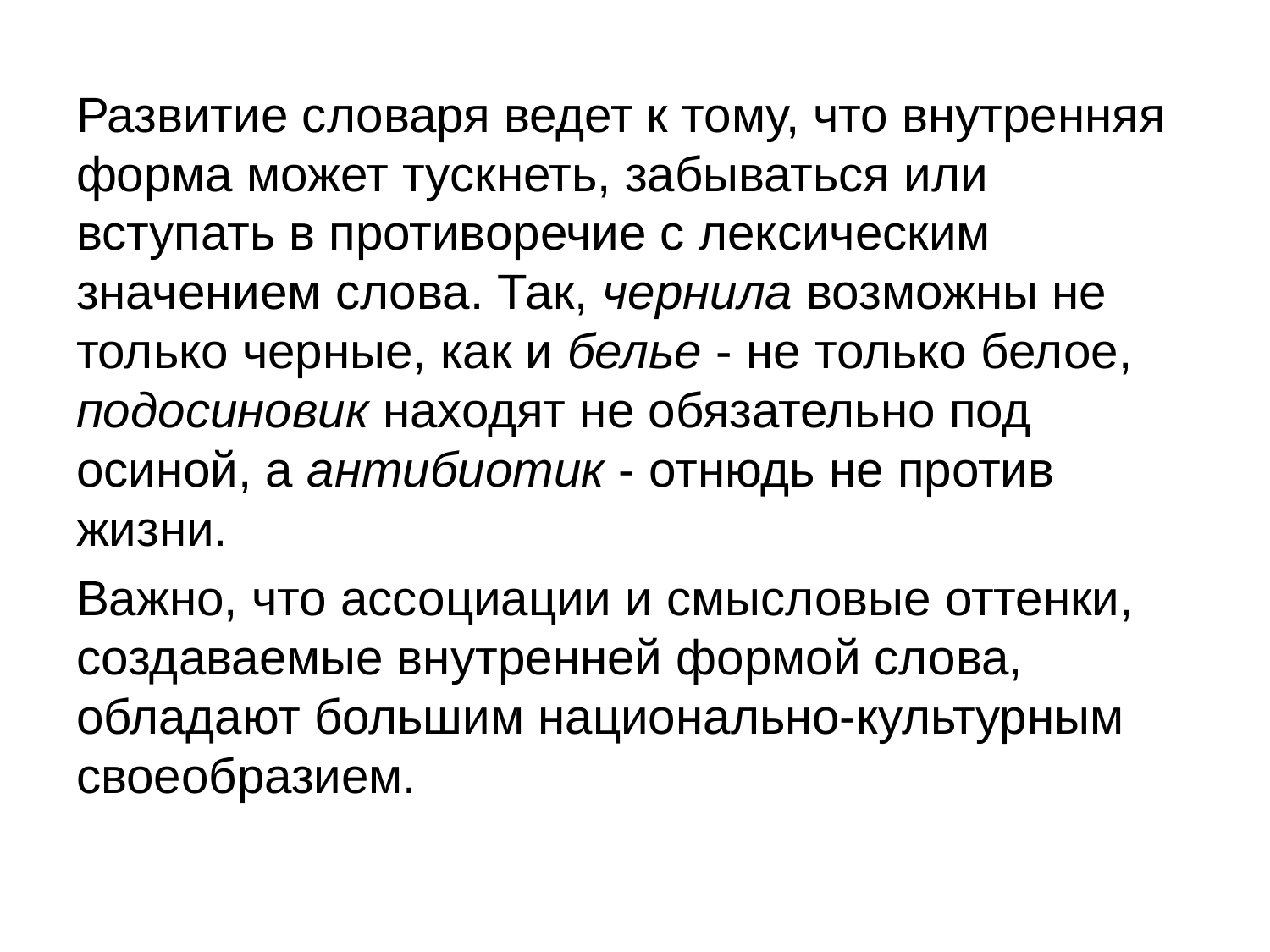

#
Развитие словаря ведет к тому, что внутренняя форма может тускнеть, забываться или вступать в противоречие с лексическим значением слова. Так, чернила возможны не только черные, как и белье - не только белое, подосиновик находят не обязательно под осиной, а антибиотик - отнюдь не против жизни.
Важно, что ассоциации и смысловые оттенки, создаваемые внутренней формой слова, обладают большим национально-культурным своеобразием.